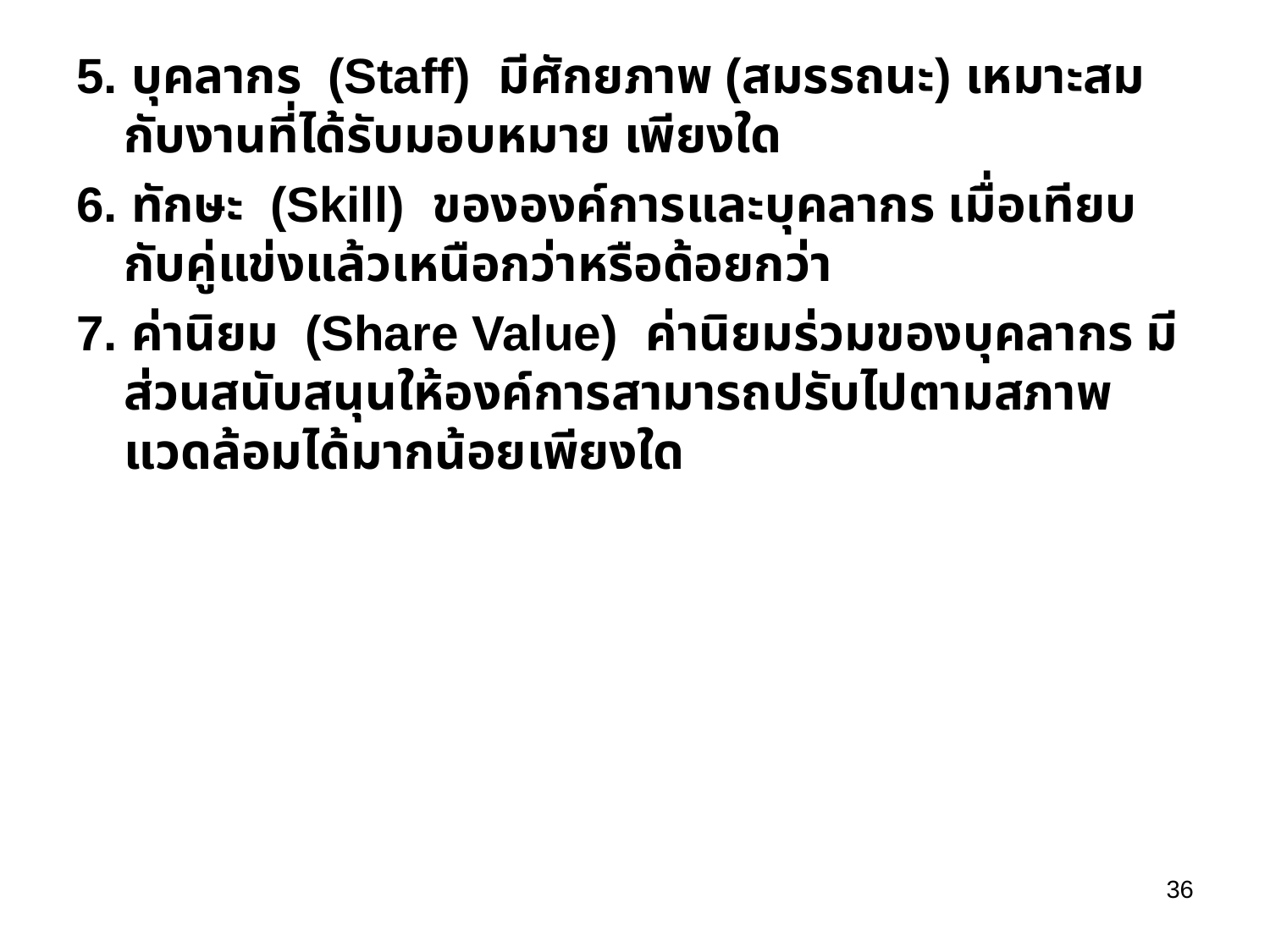

# 5. บุคลากร  (Staff)  มีศักยภาพ (สมรรถนะ) เหมาะสมกับงานที่ได้รับมอบหมาย เพียงใด
6. ทักษะ  (Skill)  ขององค์การและบุคลากร เมื่อเทียบกับคู่แข่งแล้วเหนือกว่าหรือด้อยกว่า
7. ค่านิยม  (Share Value)  ค่านิยมร่วมของบุคลากร มีส่วนสนับสนุนให้องค์การสามารถปรับไปตามสภาพแวดล้อมได้มากน้อยเพียงใด

36